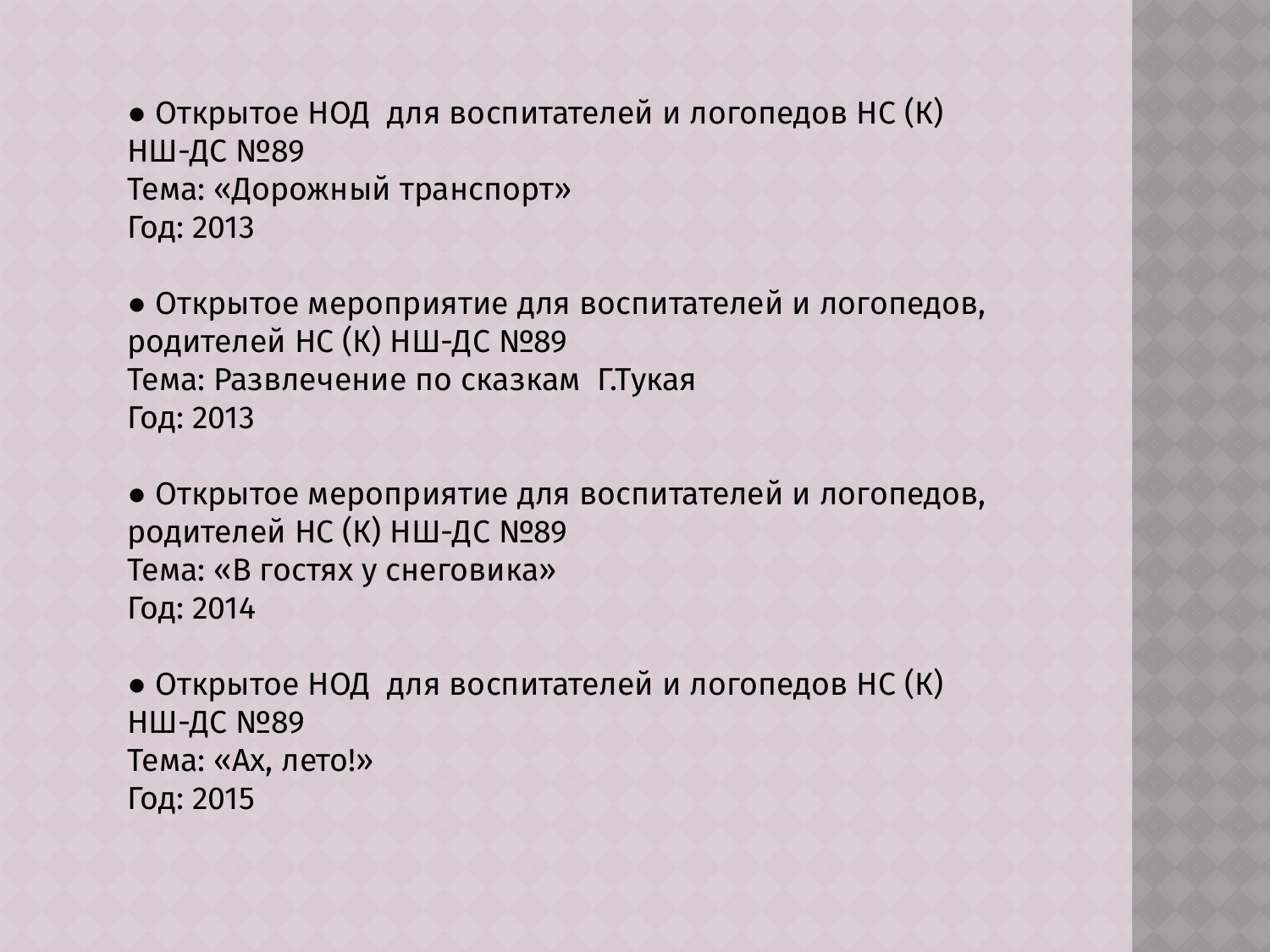

● Открытое НОД  для воспитателей и логопедов НС (К) НШ-ДС №89
Тема: «Дорожный транспорт»
Год: 2013

● Открытое мероприятие для воспитателей и логопедов, родителей НС (К) НШ-ДС №89
Тема: Развлечение по сказкам  Г.Тукая
Год: 2013

● Открытое мероприятие для воспитателей и логопедов, родителей НС (К) НШ-ДС №89
Тема: «В гостях у снеговика»
Год: 2014

● Открытое НОД  для воспитателей и логопедов НС (К) НШ-ДС №89
Тема: «Ах, лето!»
Год: 2015